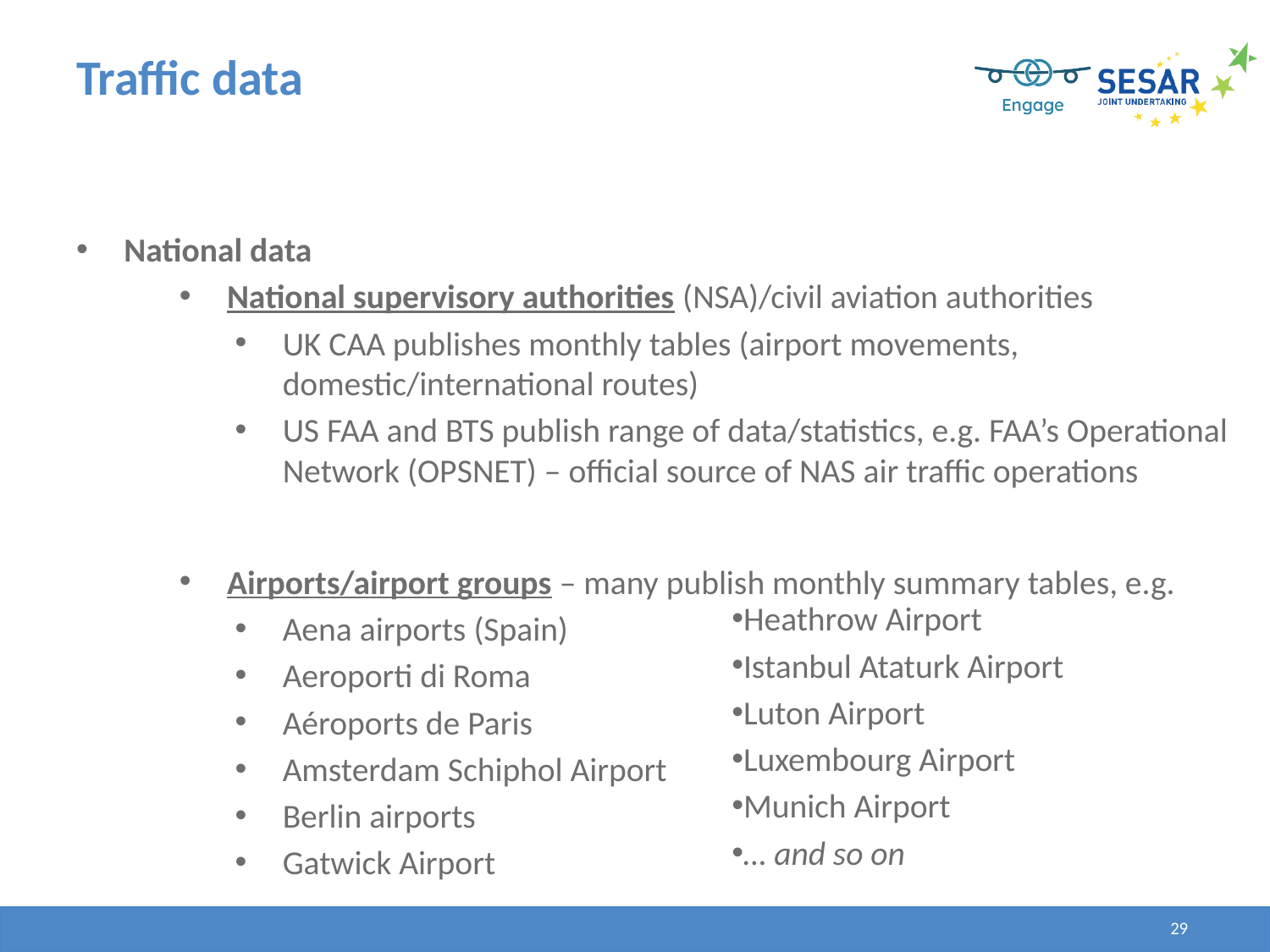

# Traffic data
National data
National supervisory authorities (NSA)/civil aviation authorities
UK CAA publishes monthly tables (airport movements, domestic/international routes)
US FAA and BTS publish range of data/statistics, e.g. FAA’s Operational Network (OPSNET) – official source of NAS air traffic operations

Airports/airport groups – many publish monthly summary tables, e.g.
Aena airports (Spain)
Aeroporti di Roma
Aéroports de Paris
Amsterdam Schiphol Airport
Berlin airports
Gatwick Airport

Heathrow Airport
Istanbul Ataturk Airport
Luton Airport
Luxembourg Airport
Munich Airport
… and so on

29